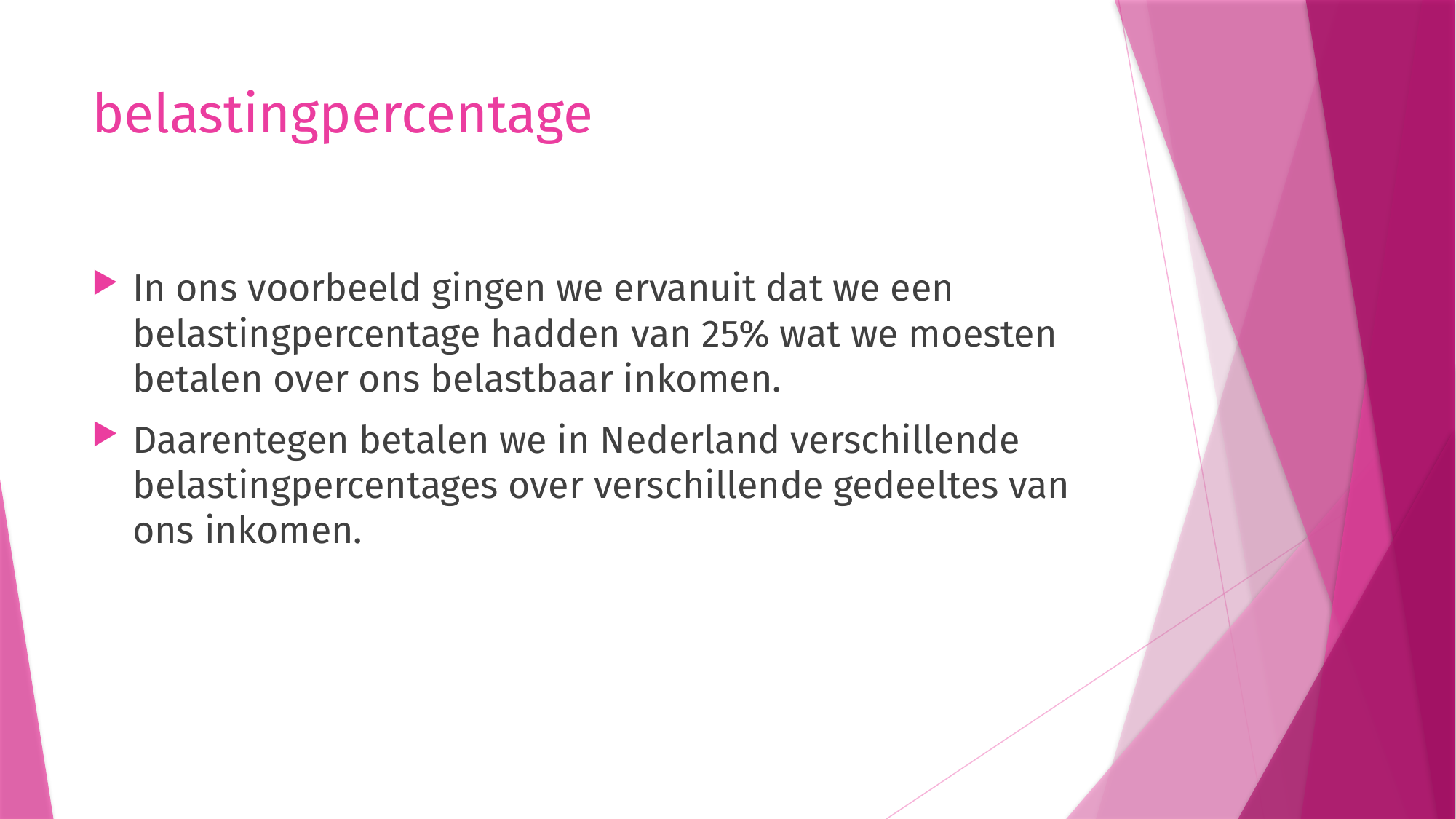

# belastingpercentage
In ons voorbeeld gingen we ervanuit dat we een belastingpercentage hadden van 25% wat we moesten betalen over ons belastbaar inkomen.
Daarentegen betalen we in Nederland verschillende belastingpercentages over verschillende gedeeltes van ons inkomen.